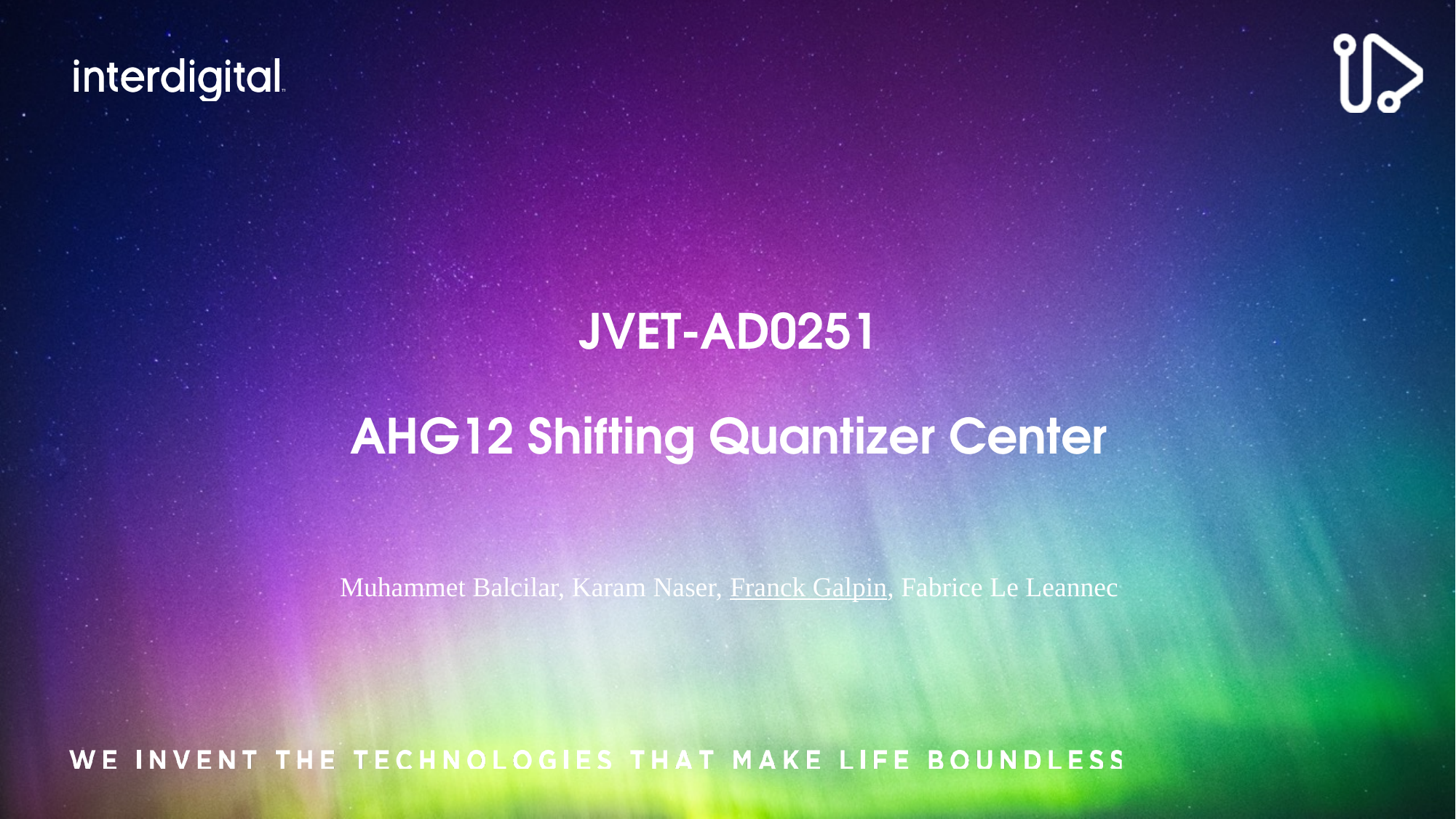

# JVET-AD0251 AHG12 Shifting Quantizer Center
Muhammet Balcilar, Karam Naser, Franck Galpin, Fabrice Le Leannec